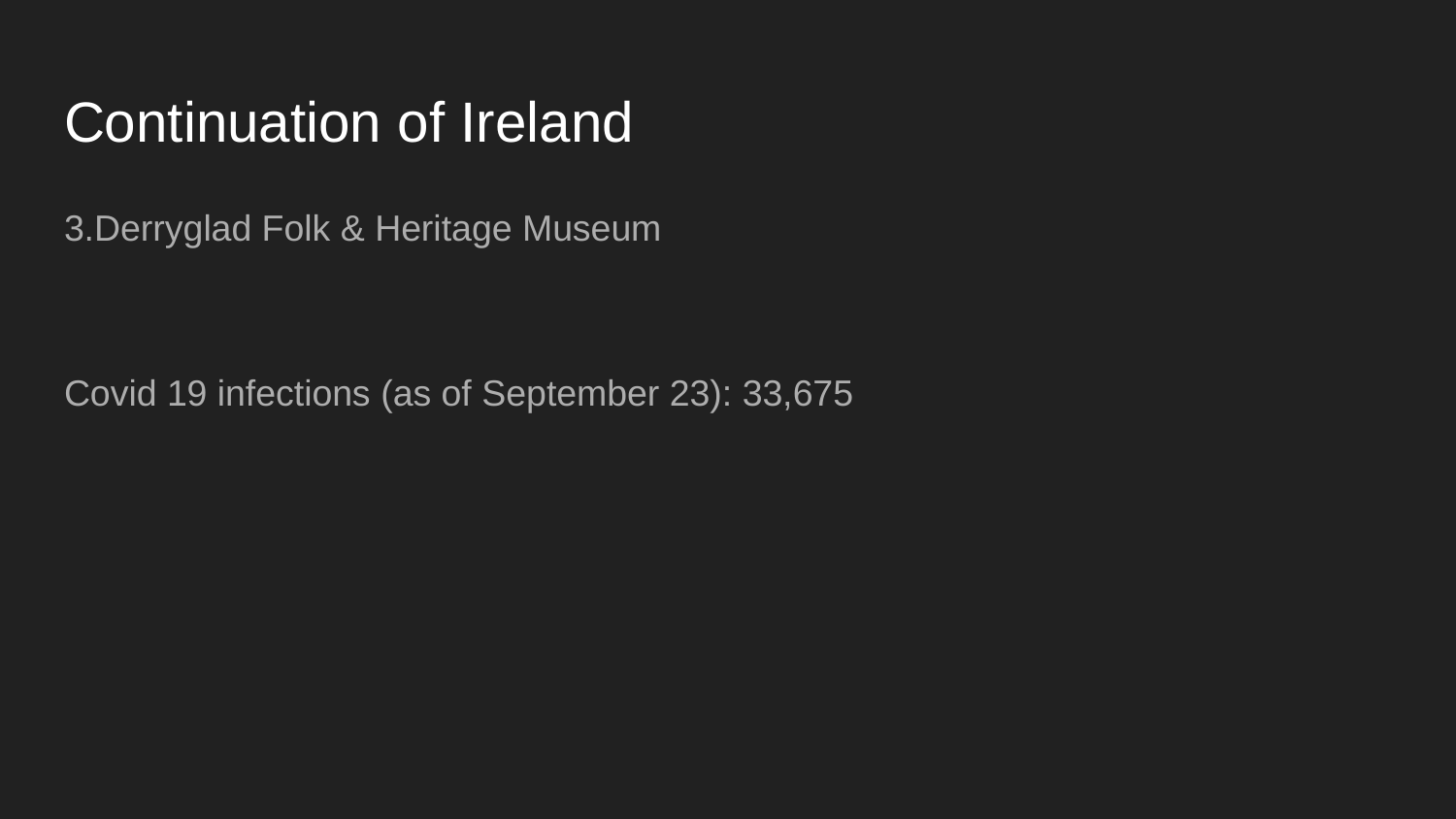

# Continuation of Ireland
3.Derryglad Folk & Heritage Museum

Covid 19 infections (as of September 23): 33,675